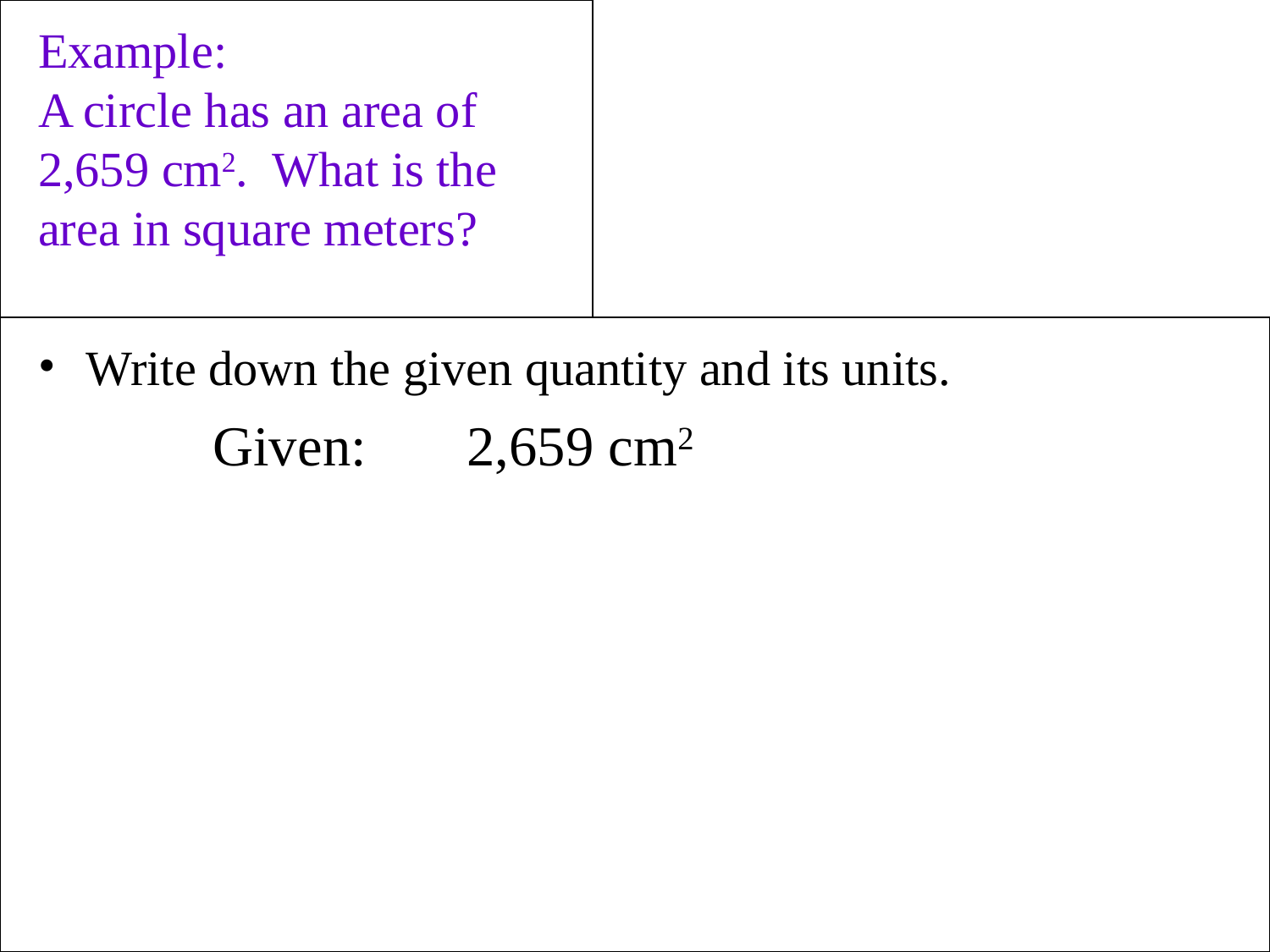

Example:
A circle has an area of 2,659 cm2.  What is the area in square meters?
Write down the given quantity and its units.
		Given:	2,659 cm2